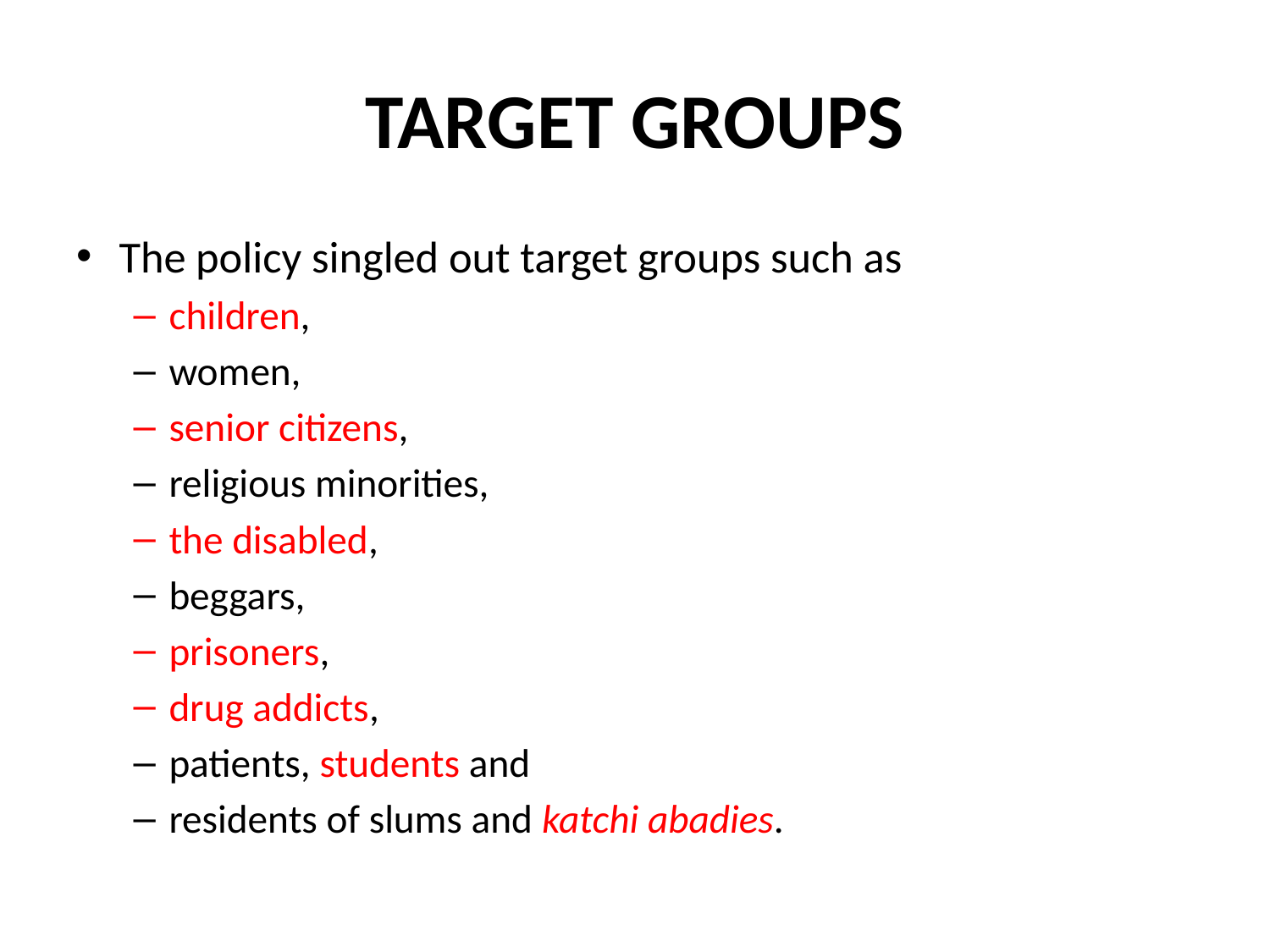

# TARGET GROUPS
The policy singled out target groups such as
children,
women,
senior citizens,
religious minorities,
the disabled,
beggars,
prisoners,
drug addicts,
patients, students and
residents of slums and katchi abadies.